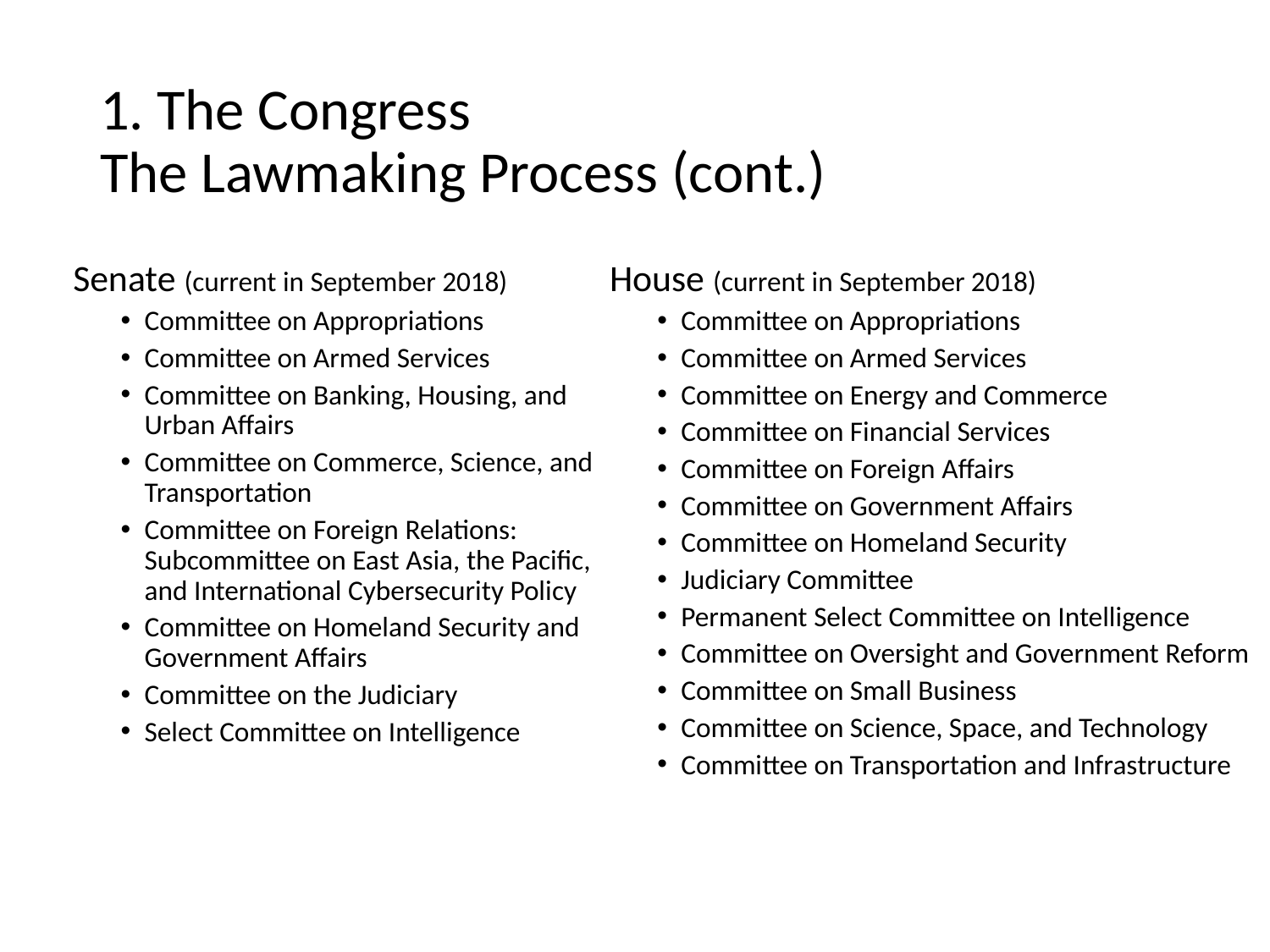

# 1. The Congress The Lawmaking Process (cont.)
Senate (current in September 2018)
Committee on Appropriations
Committee on Armed Services
Committee on Banking, Housing, and Urban Affairs
Committee on Commerce, Science, and Transportation
Committee on Foreign Relations: Subcommittee on East Asia, the Pacific, and International Cybersecurity Policy
Committee on Homeland Security and Government Affairs
Committee on the Judiciary
Select Committee on Intelligence

House (current in September 2018)
Committee on Appropriations
Committee on Armed Services
Committee on Energy and Commerce
Committee on Financial Services
Committee on Foreign Affairs
Committee on Government Affairs
Committee on Homeland Security
Judiciary Committee
Permanent Select Committee on Intelligence
Committee on Oversight and Government Reform
Committee on Small Business
Committee on Science, Space, and Technology
Committee on Transportation and Infrastructure